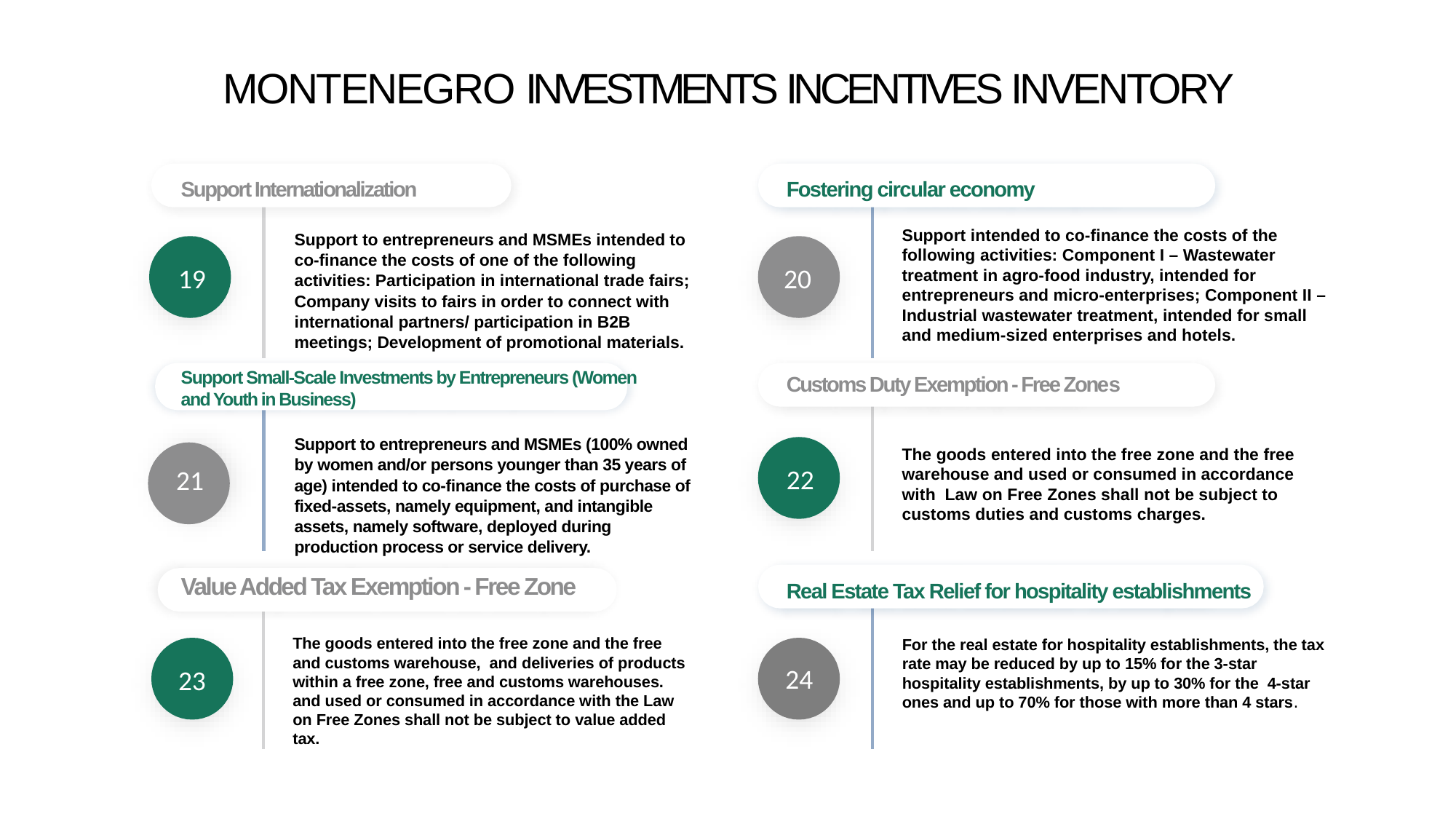

# MONTENEGRO INVESTMENTS INCENTIVES INVENTORY

Support Internationalization
Fostering circular economy

Support intended to co-finance the costs of the following activities: Component I – Wastewater treatment in agro-food industry, intended for entrepreneurs and micro-enterprises; Component II – Industrial wastewater treatment, intended for small and medium-sized enterprises and hotels.
Support to entrepreneurs and MSMEs intended to co-finance the costs of one of the following activities: Participation in international trade fairs; Company visits to fairs in order to connect with international partners/ participation in B2B meetings; Development of promotional materials.

19
20

Support Small-Scale Investments by Entrepreneurs (Women and Youth in Business)
Customs Duty Exemption - Free Zones

Support to entrepreneurs and MSMEs (100% owned by women and/or persons younger than 35 years of age) intended to co-finance the costs of purchase of fixed-assets, namely equipment, and intangible assets, namely software, deployed during production process or service delivery.

The goods entered into the free zone and the free warehouse and used or consumed in accordance with  Law on Free Zones shall not be subject to customs duties and customs charges.

22
21

Value Added Tax Exemption - Free Zone
Real Estate Tax Relief for hospitality establishments

The goods entered into the free zone and the free and customs warehouse,  and deliveries of products within a free zone, free and customs warehouses. and used or consumed in accordance with the Law on Free Zones shall not be subject to value added tax.

For the real estate for hospitality establishments, the tax rate may be reduced by up to 15% for the 3-star hospitality establishments, by up to 30% for the  4-star ones and up to 70% for those with more than 4 stars.

24
23